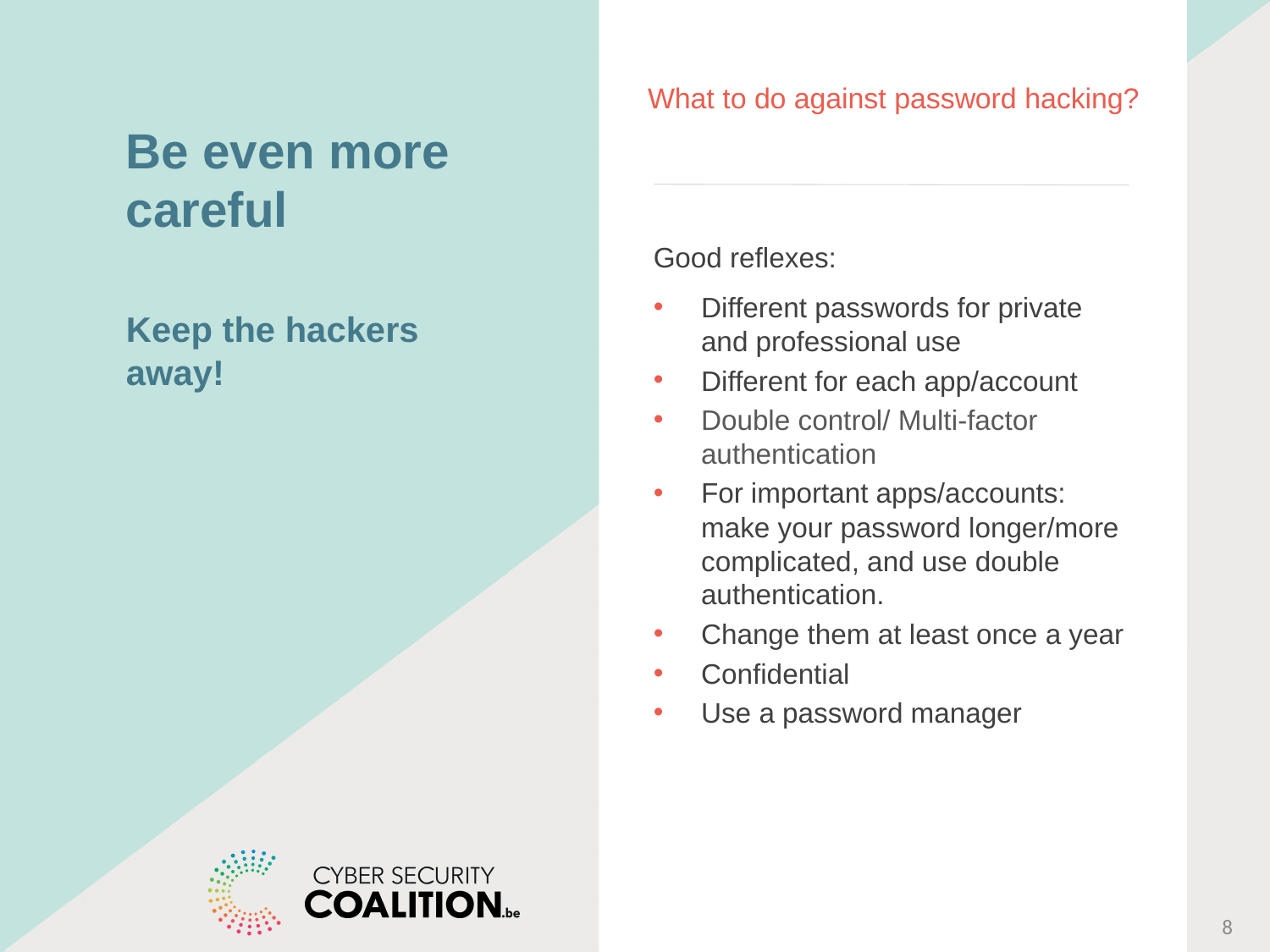

# What to do against password hacking?
Be even more careful

Keep the hackers away!
Good reflexes:
Different passwords for private and professional use
Different for each app/account
Double control/ Multi-factor authentication
For important apps/accounts: make your password longer/more complicated, and use double authentication.
Change them at least once a year
Confidential
Use a password manager

8